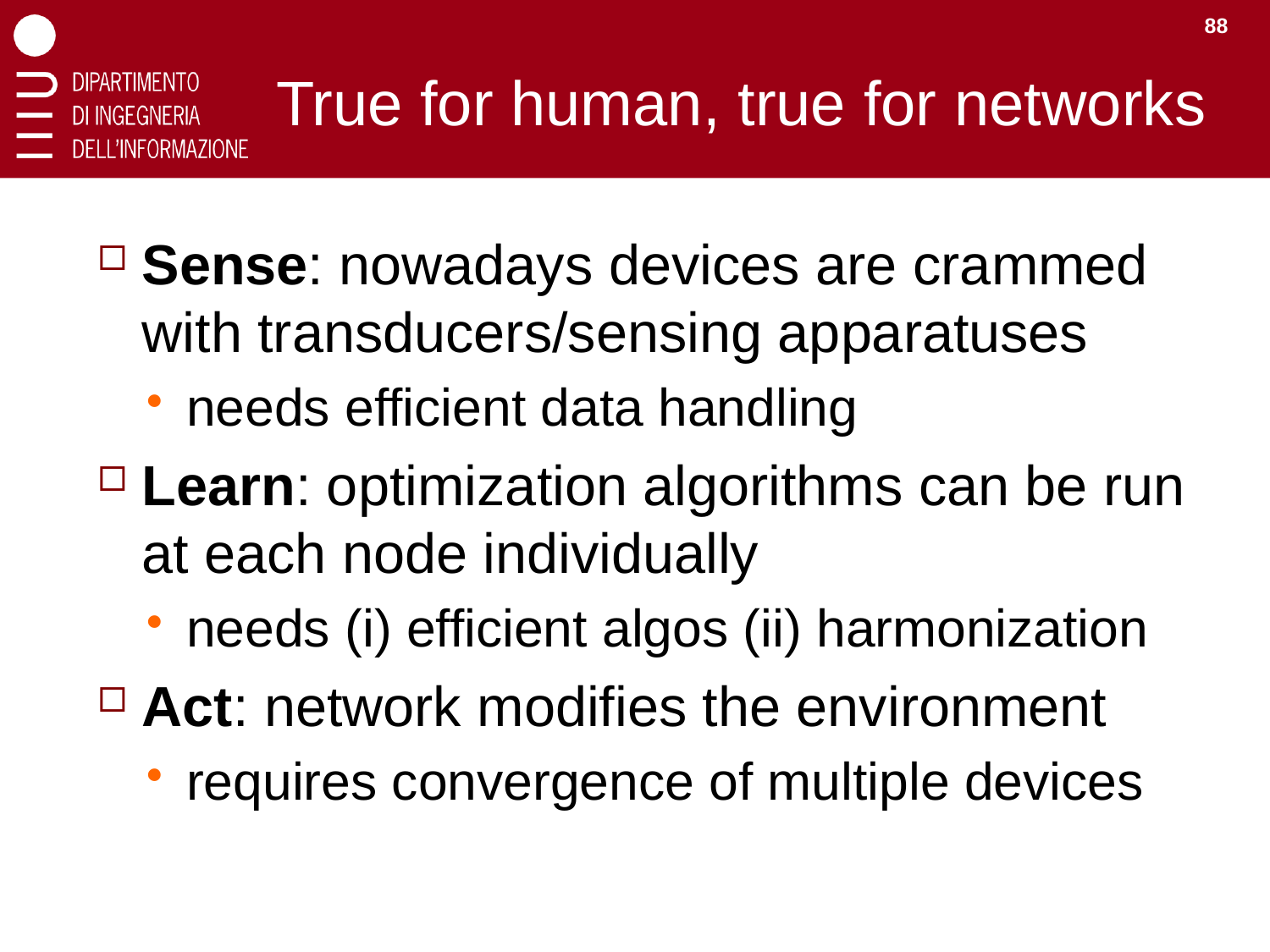

88
# True for human, true for networks
Sense: nowadays devices are crammed with transducers/sensing apparatuses
needs efficient data handling
Learn: optimization algorithms can be run at each node individually
needs (i) efficient algos (ii) harmonization
Act: network modifies the environment
requires convergence of multiple devices